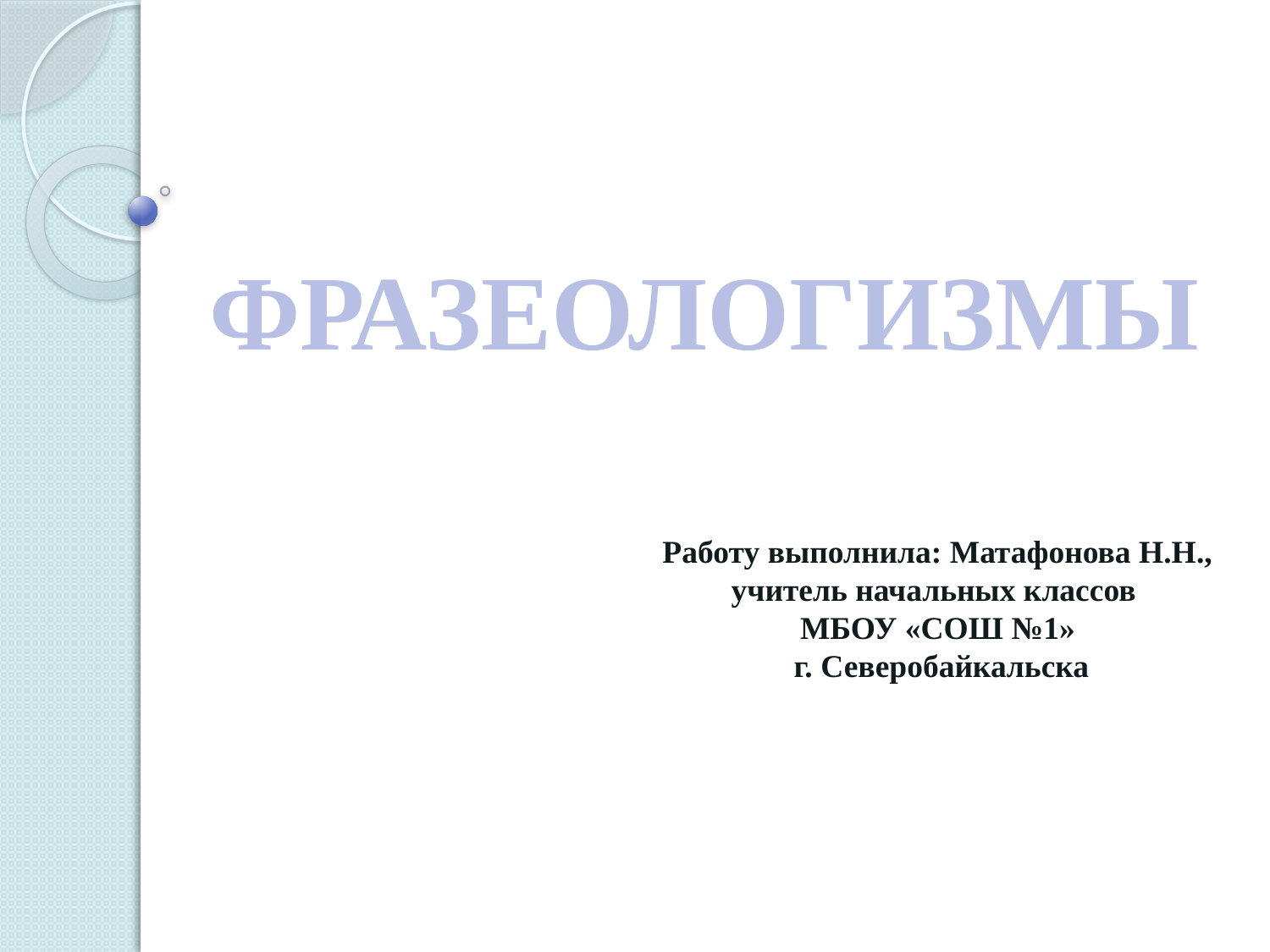

ФРАЗЕОЛОГИЗМЫ
Работу выполнила: Матафонова Н.Н., учитель начальных классов
МБОУ «СОШ №1»
 г. Северобайкальска